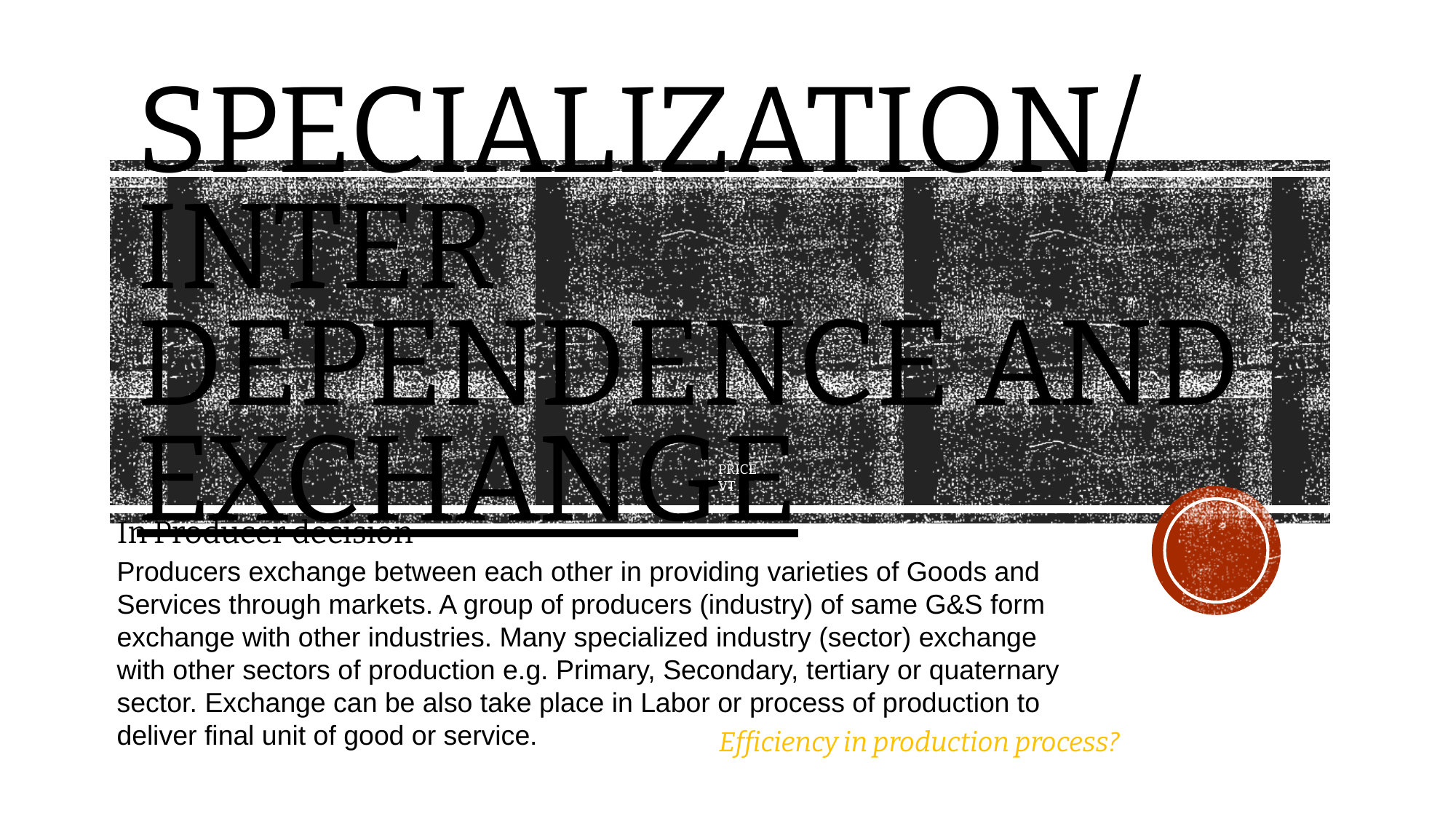

# Specialization/inter dependence and exchange
PRICE
VT
In Producer decision
Producers exchange between each other in providing varieties of Goods and Services through markets. A group of producers (industry) of same G&S form exchange with other industries. Many specialized industry (sector) exchange with other sectors of production e.g. Primary, Secondary, tertiary or quaternary sector. Exchange can be also take place in Labor or process of production to deliver final unit of good or service.
Efficiency in production process?
Quantity
K. Shells